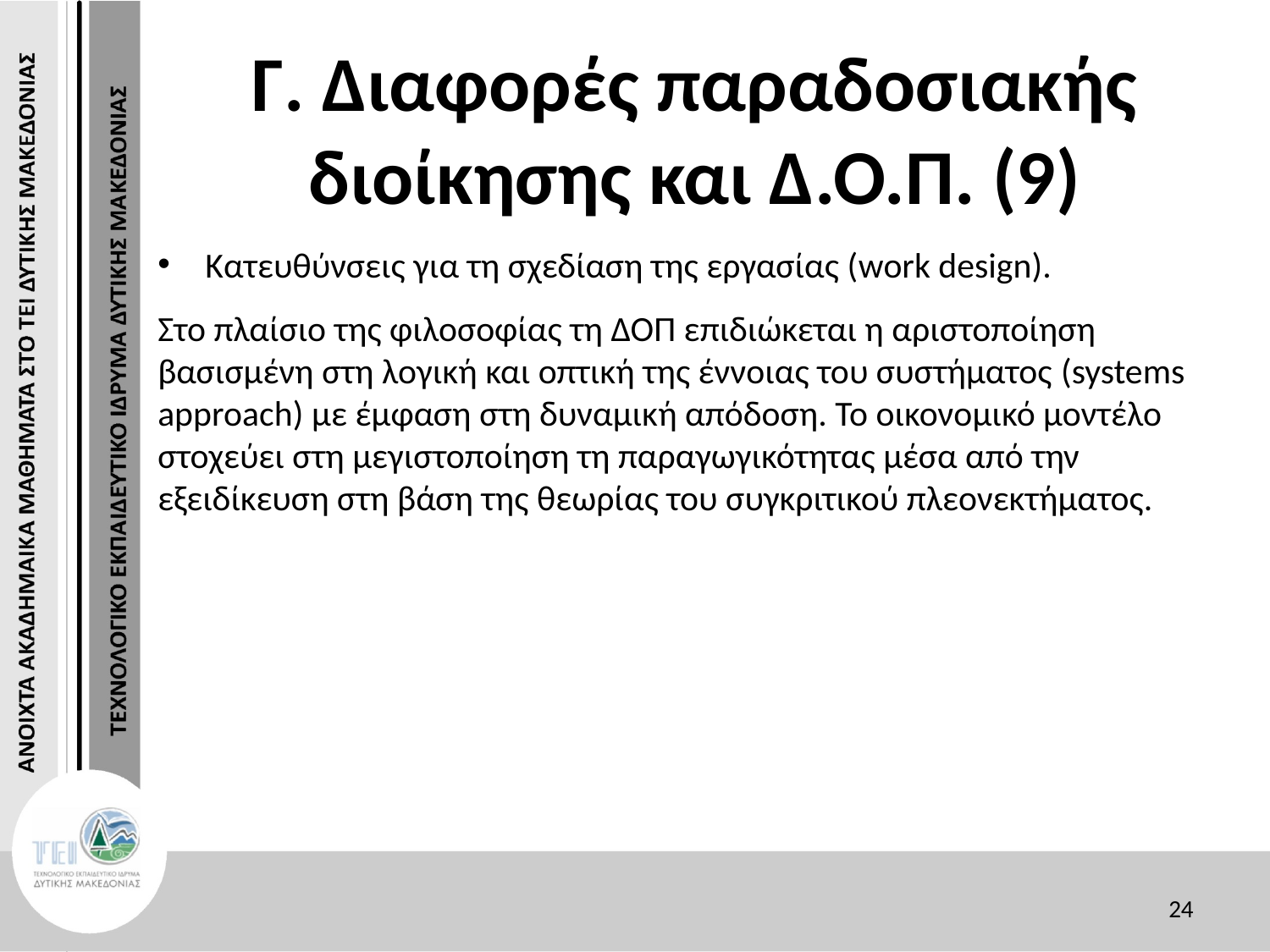

# Γ. Διαφορές παραδοσιακής διοίκησης και Δ.Ο.Π. (9)
Κατευθύνσεις για τη σχεδίαση της εργασίας (work design).
Στο πλαίσιο της φιλοσοφίας τη ΔΟΠ επιδιώκεται η αριστοποίηση βασισμένη στη λογική και οπτική της έννοιας του συστήματος (systems approach) με έμφαση στη δυναμική απόδοση. Το οικονομικό μοντέλο στοχεύει στη μεγιστοποίηση τη παραγωγικότητας μέσα από την εξειδίκευση στη βάση της θεωρίας του συγκριτικού πλεονεκτήματος.
24